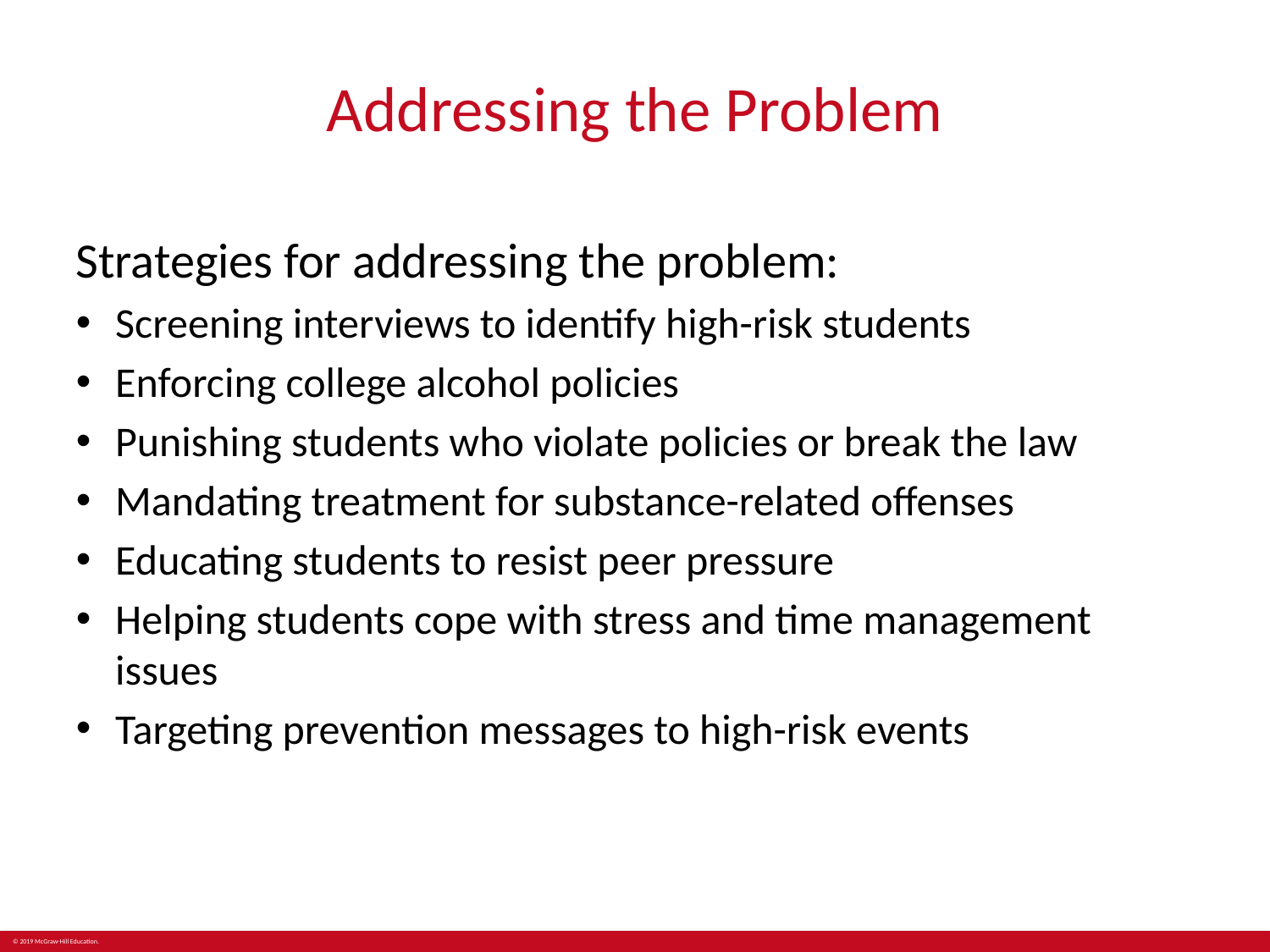

# Addressing the Problem
Strategies for addressing the problem:
Screening interviews to identify high-risk students
Enforcing college alcohol policies
Punishing students who violate policies or break the law
Mandating treatment for substance-related offenses
Educating students to resist peer pressure
Helping students cope with stress and time management issues
Targeting prevention messages to high-risk events